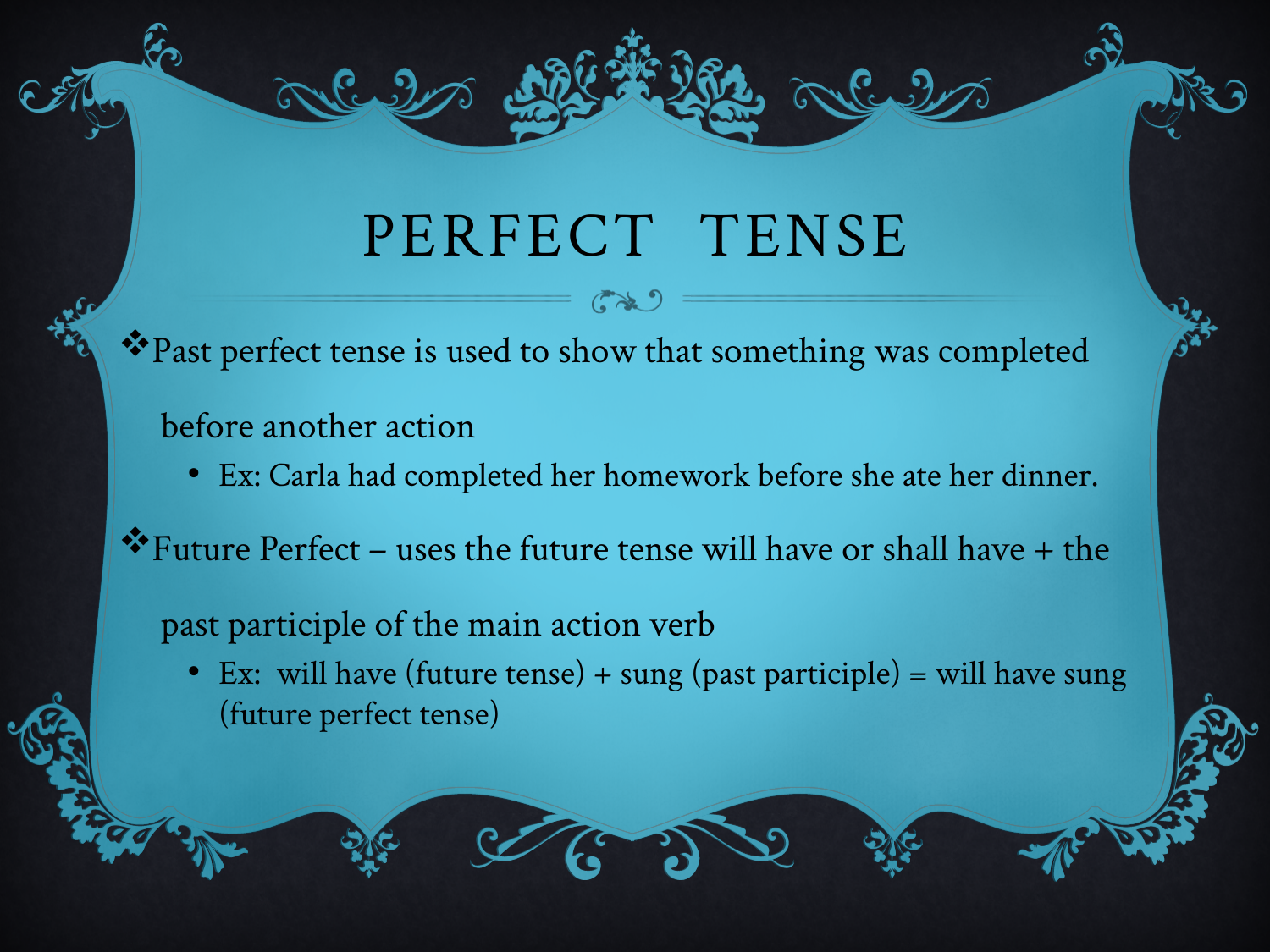

# PERFECT  tense
Past perfect tense is used to show that something was completed
     before another action
Ex: Carla had completed her homework before she ate her dinner.
Future Perfect – uses the future tense will have or shall have + the
     past participle of the main action verb
Ex:  will have (future tense) + sung (past participle) = will have sung (future perfect tense)